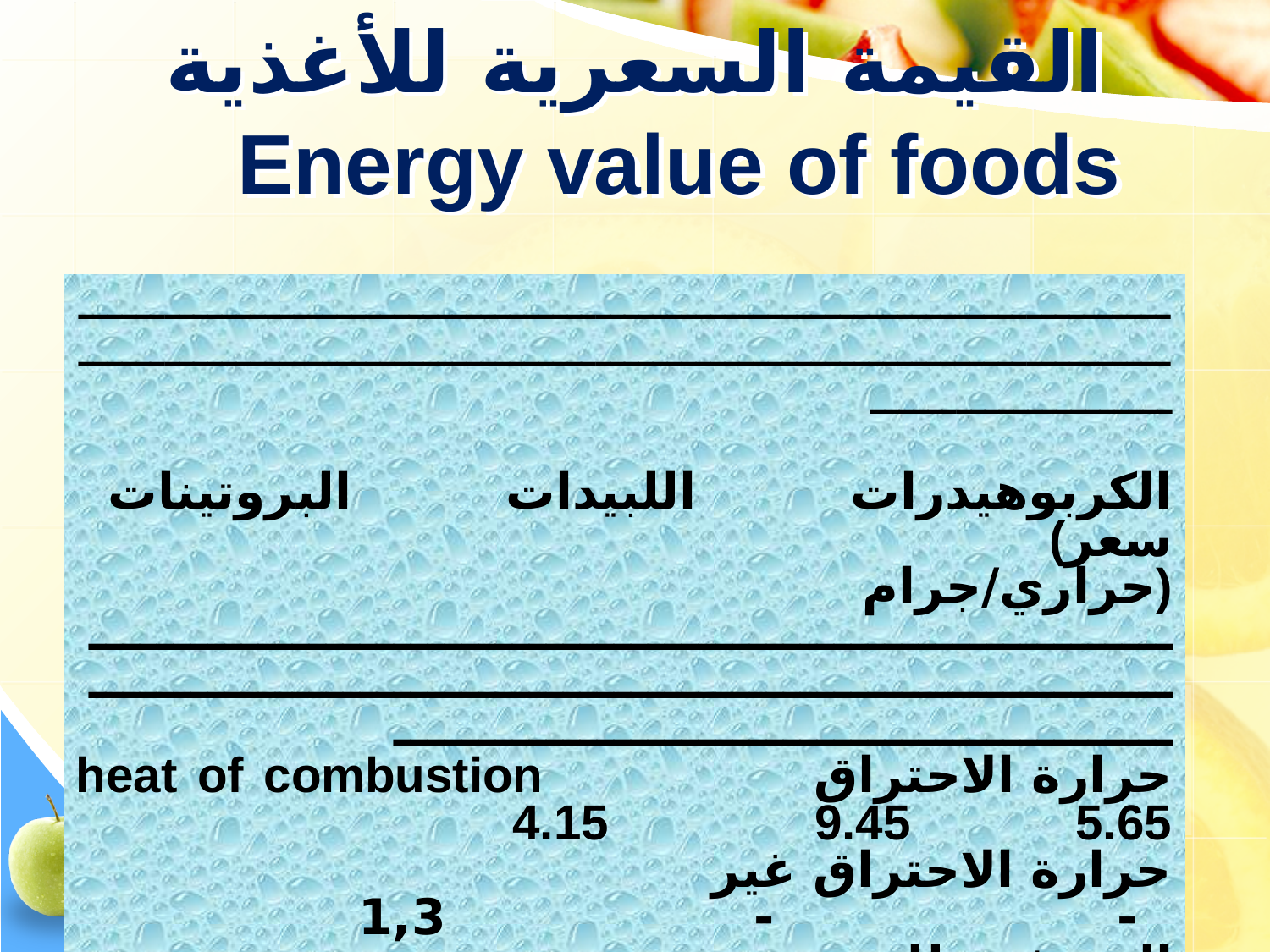

# القيمة السعرية للأغذية Energy value of foods
ـــــــــــــــــــــــــــــــــــــــــــــــــــــــــــــــــــــــــــــــــــــــــــــــــــــــــــــــــــــــــــــــــــــــــــــــــــــــــــــــــــــــــــــ
                                                        الكربوهيدرات         اللبيدات         البروتينات
                                                                      (سعر حراري/جرام)
ــــــــــــــــــــــــــــــــــــــــــــــــــــــــــــــــــــــــــــــــــــــــــــــــــــــــــــــــــــــــــــــــــــــــــــــــــــــــــــــــــــــــــــــ
حرارة الاحتراق   heat of combustion            4.15               9.45            5.65
حرارة الاحتراق غير                                        -                    -                  1,3
المتوفرة للجسم
صافي حرارة الاحتراق                                   4.15               9.45            4.35
معامل الهضم  Coefficient of digestibility      0.98               0.95            0.92
القيمة السعرية الفسيولوجية Physiological fuel value         4                     9                4
ــــــــــــــــــــــــــــــــــــــــــــــــــــــ
01